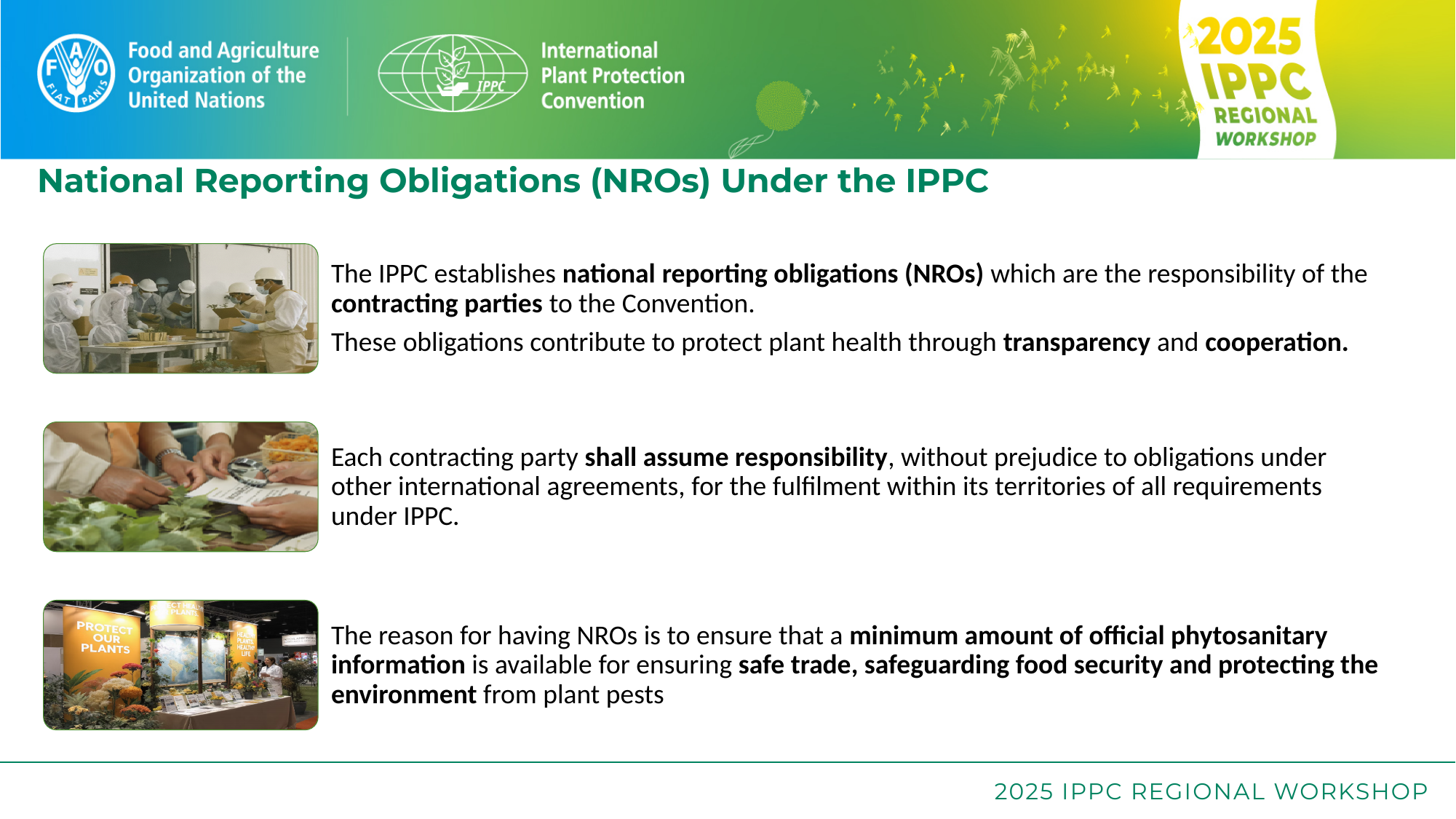

National Reporting Obligations (NROs) Under the IPPC
The IPPC establishes national reporting obligations (NROs) which are the responsibility of the contracting parties to the Convention.
These obligations contribute to protect plant health through transparency and cooperation.
Each contracting party shall assume responsibility, without prejudice to obligations under other international agreements, for the fulfilment within its territories of all requirements under IPPC.
The reason for having NROs is to ensure that a minimum amount of official phytosanitary information is available for ensuring safe trade, safeguarding food security and protecting the environment from plant pests